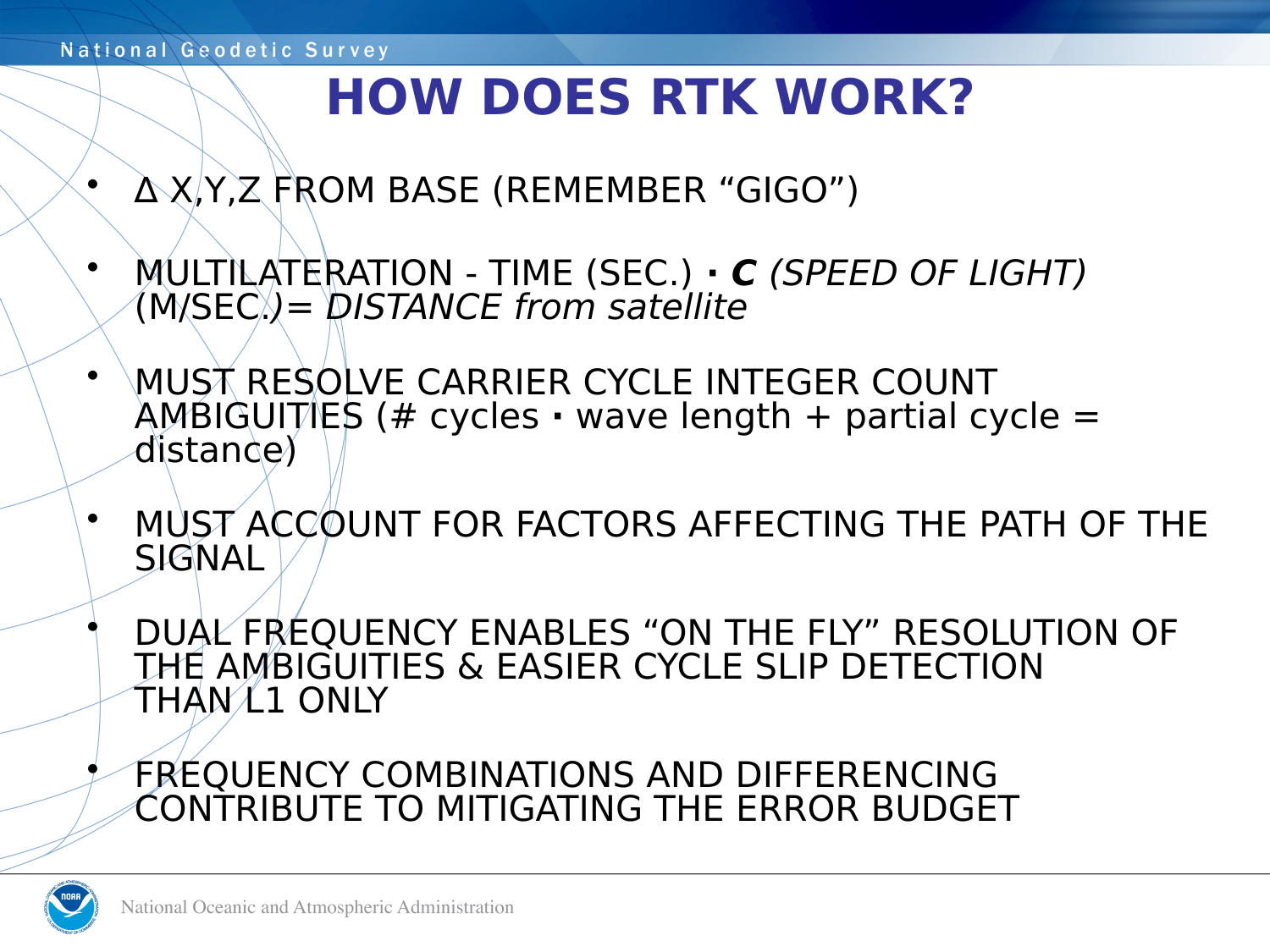

# HOW DOES RTK WORK?
∆ X,Y,Z FROM BASE (REMEMBER “GIGO”)
MULTILATERATION - TIME (SEC.) · C (SPEED OF LIGHT) (M/SEC.)= DISTANCE from satellite
MUST RESOLVE CARRIER CYCLE INTEGER COUNT AMBIGUITIES (# cycles · wave length + partial cycle = distance)
MUST ACCOUNT FOR FACTORS AFFECTING THE PATH OF THE SIGNAL
DUAL FREQUENCY ENABLES “ON THE FLY” RESOLUTION OF THE AMBIGUITIES & EASIER CYCLE SLIP DETECTION
THAN L1 ONLY
FREQUENCY COMBINATIONS AND DIFFERENCING CONTRIBUTE TO MITIGATING THE ERROR BUDGET